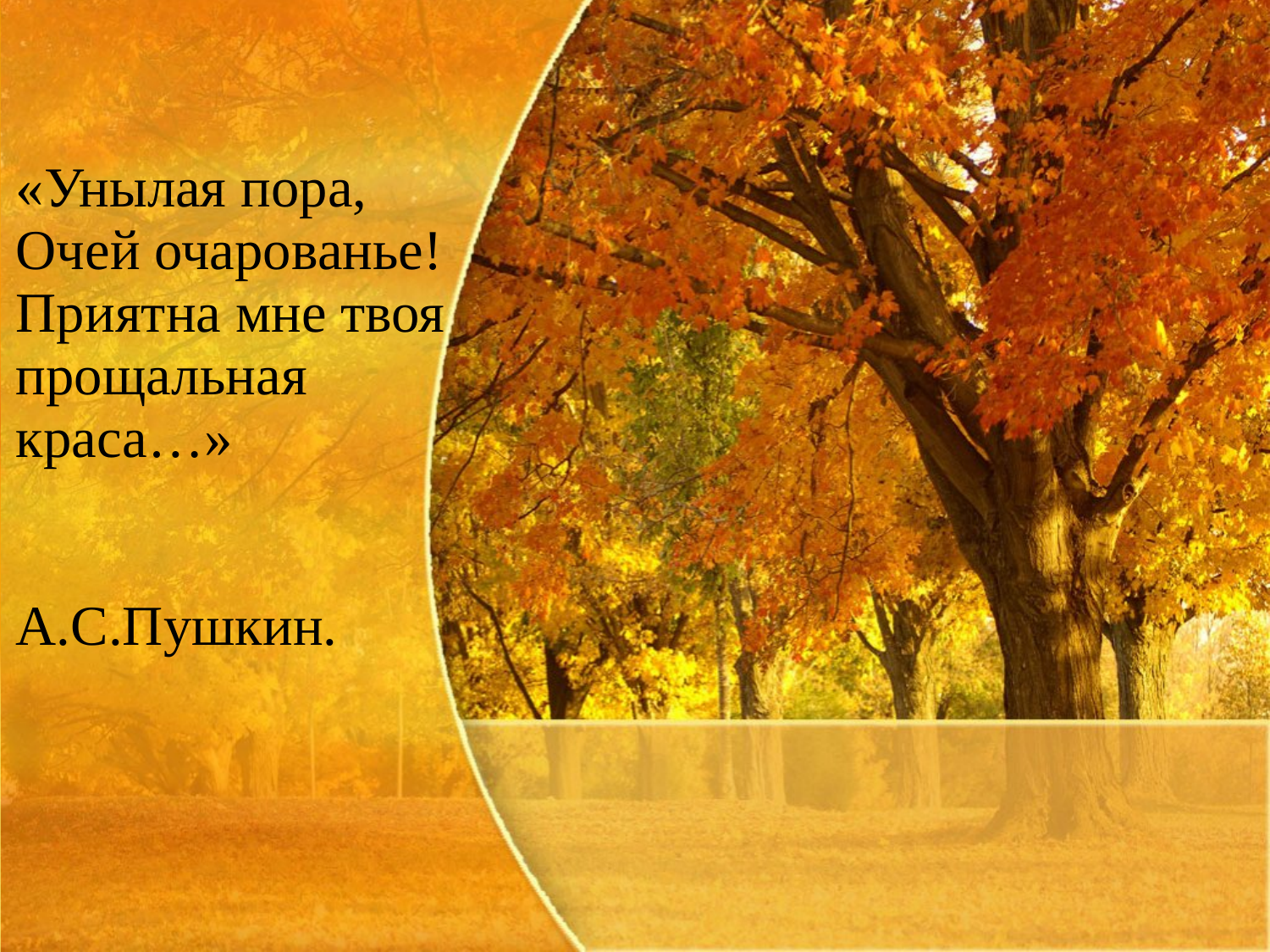

| «Унылая пора, Очей очарованье! Приятна мне твоя прощальная краса…» А.С.Пушкин. |
| --- |
#